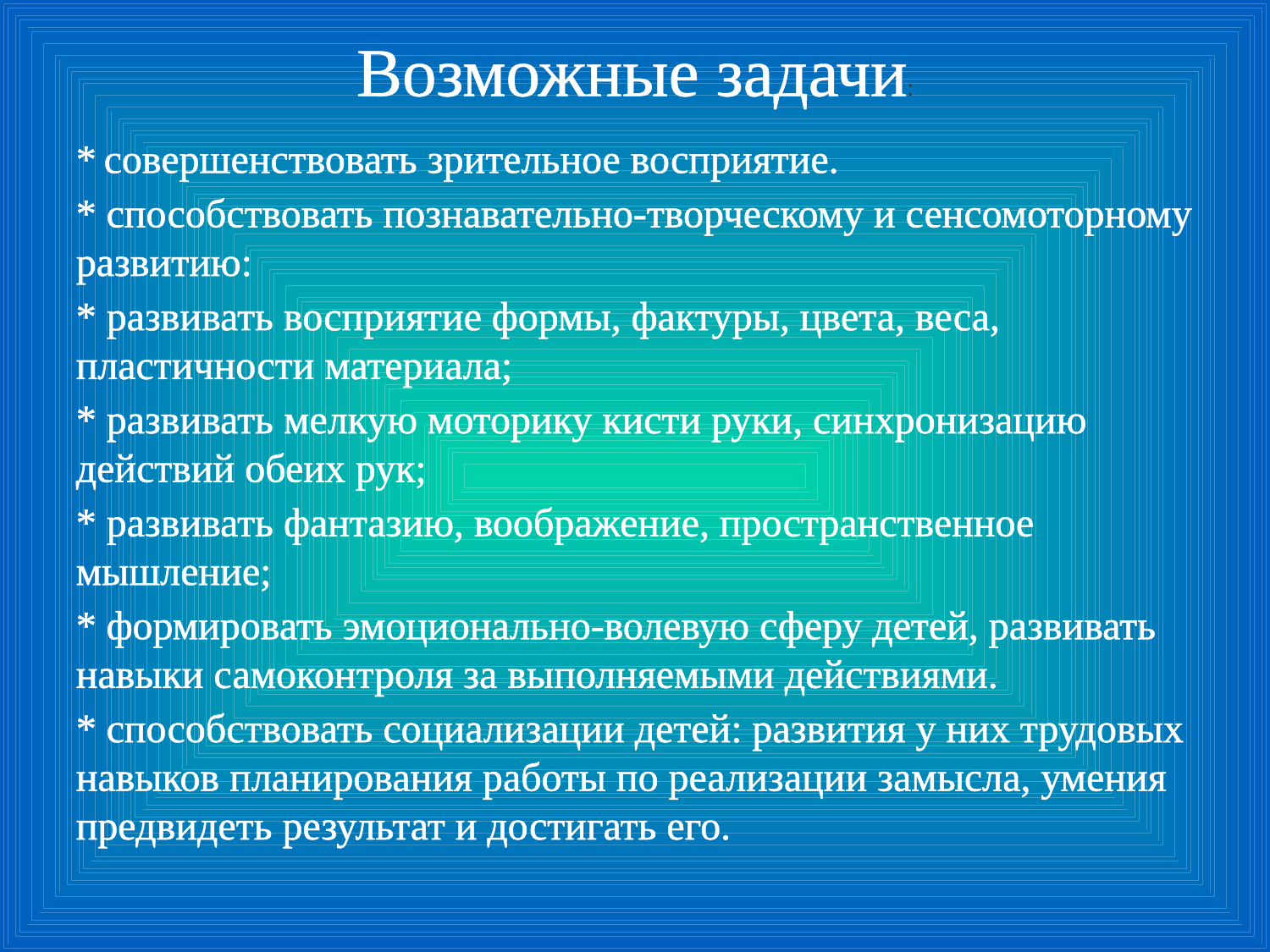

# Возможные задачи:
*  совершенствовать зрительное восприятие.
* способствовать познавательно-творческому и сенсомоторному развитию:
* развивать восприятие формы, фактуры, цвета, веса, пластичности материала;
* развивать мелкую моторику кисти руки, синхронизацию действий обеих рук;
* развивать фантазию, воображение, пространственное мышление;
* формировать эмоционально-волевую сферу детей, развивать навыки самоконтроля за выполняемыми действиями.
* способствовать социализации детей: развития у них трудовых навыков планирования работы по реализации замысла, умения предвидеть результат и достигать его.